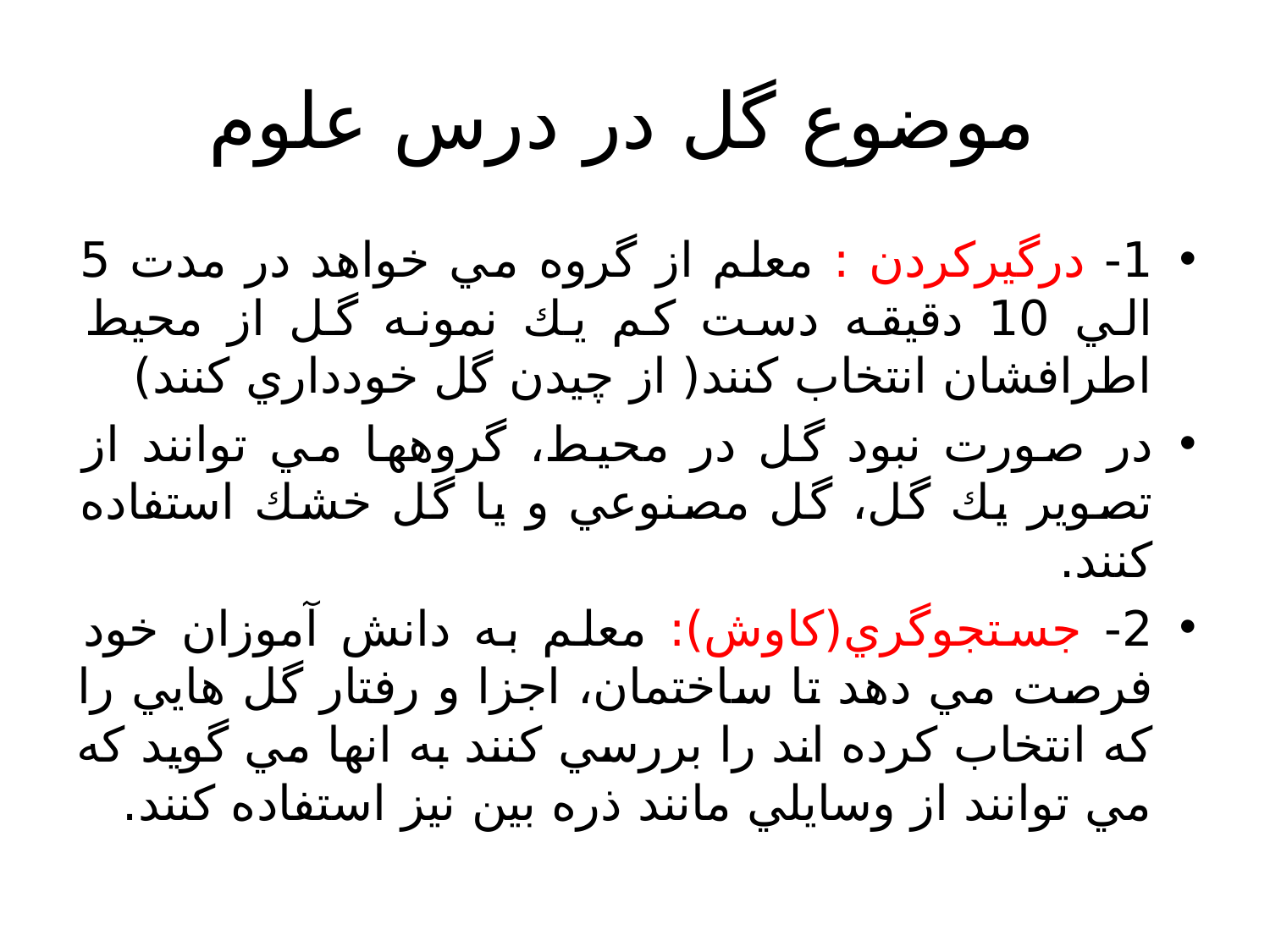

# موضوع گل در درس علوم
1- درگيركردن : معلم از گروه مي خواهد در مدت 5 الي 10 دقيقه دست كم يك نمونه گل از محيط اطرافشان انتخاب كنند( از چيدن گل خودداري كنند)
در صورت نبود گل در محيط، گروهها مي توانند از تصوير يك گل، گل مصنوعي و يا گل خشك استفاده كنند.
2- جستجوگري(كاوش): معلم به دانش آموزان خود فرصت مي دهد تا ساختمان، اجزا و رفتار گل هايي را كه انتخاب كرده اند را بررسي كنند به انها مي گويد كه مي توانند از وسايلي مانند ذره بين نيز استفاده كنند.